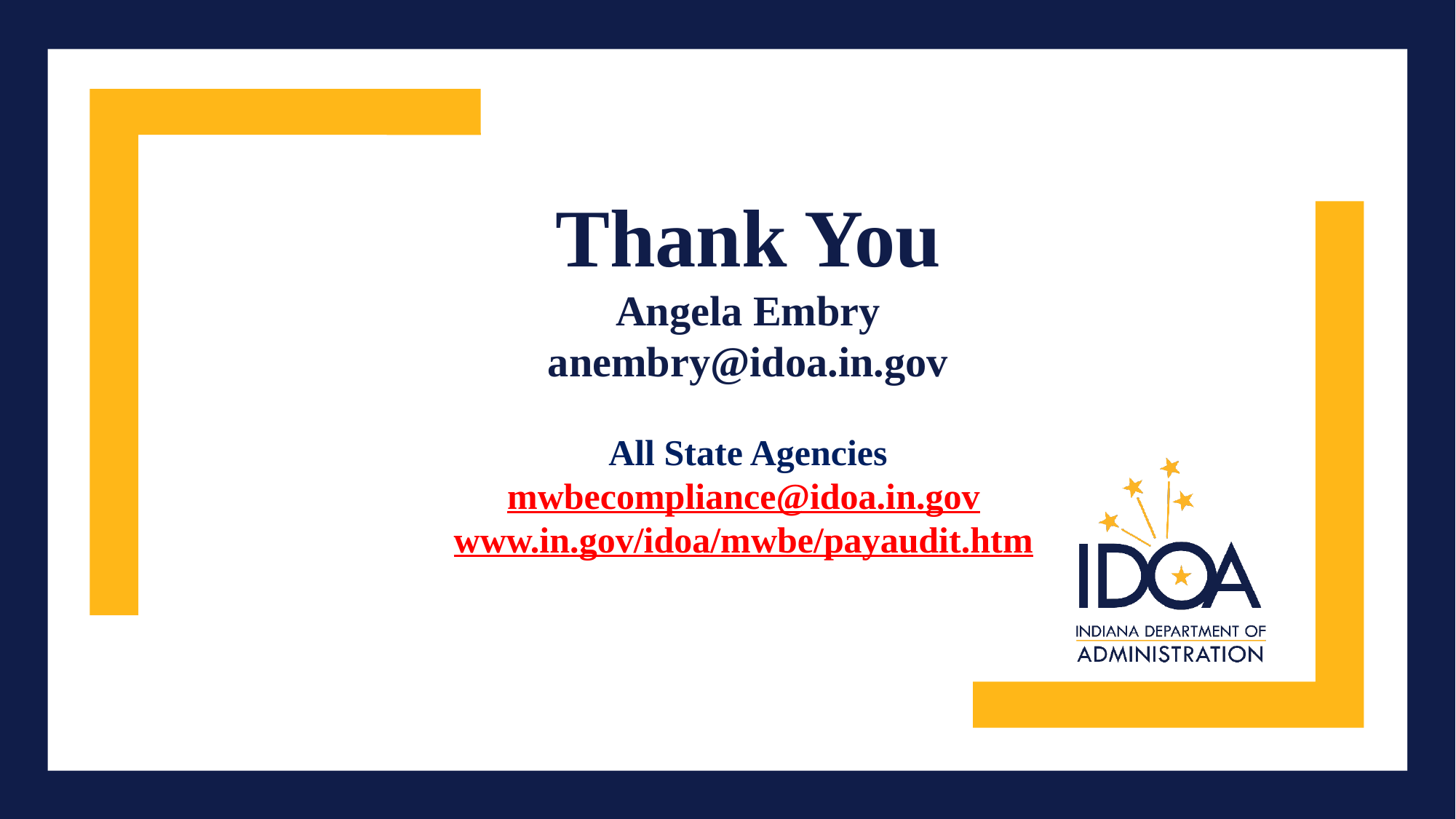

# Thank You Angela Embry anembry@idoa.in.gov All State Agencies mwbecompliance@idoa.in.gov www.in.gov/idoa/mwbe/payaudit.htm